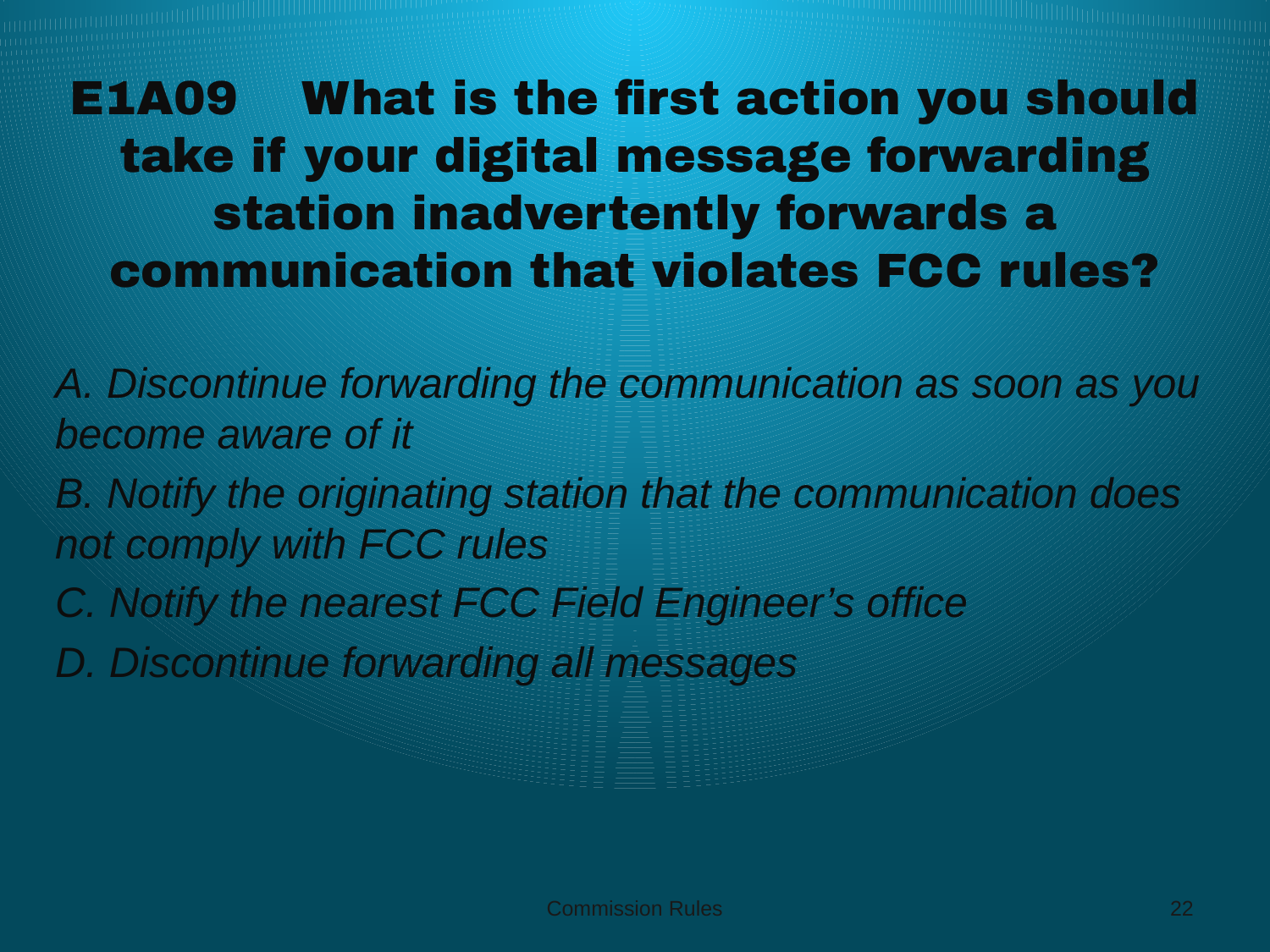

# E1A09    What is the first action you should take if your digital message forwarding station inadvertently forwards a communication that violates FCC rules?
A. Discontinue forwarding the communication as soon as you become aware of it
B. Notify the originating station that the communication does not comply with FCC rules
C. Notify the nearest FCC Field Engineer’s office
D. Discontinue forwarding all messages
Commission Rules
22